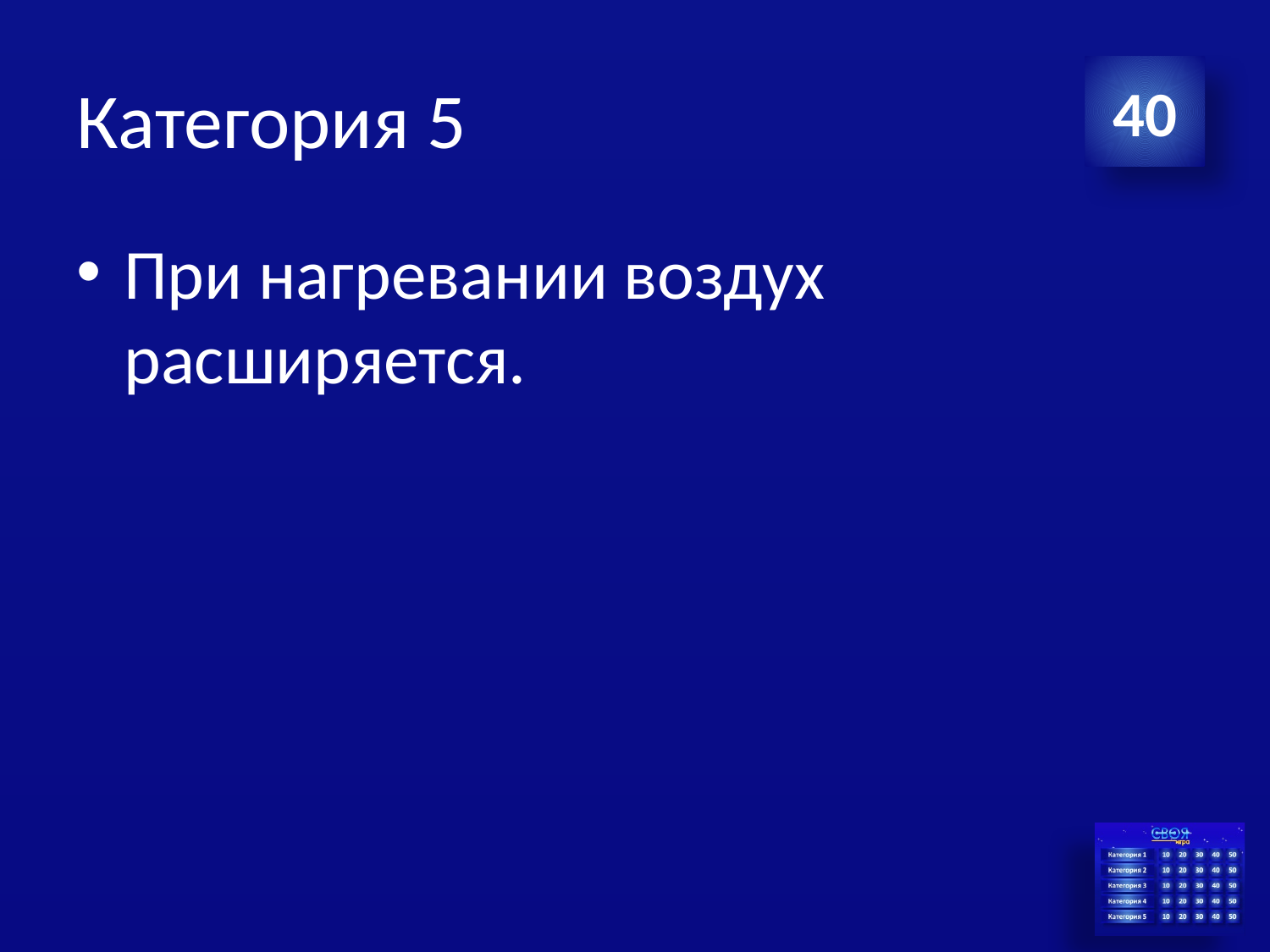

# Категория 5
40
При нагревании воздух расширяется.